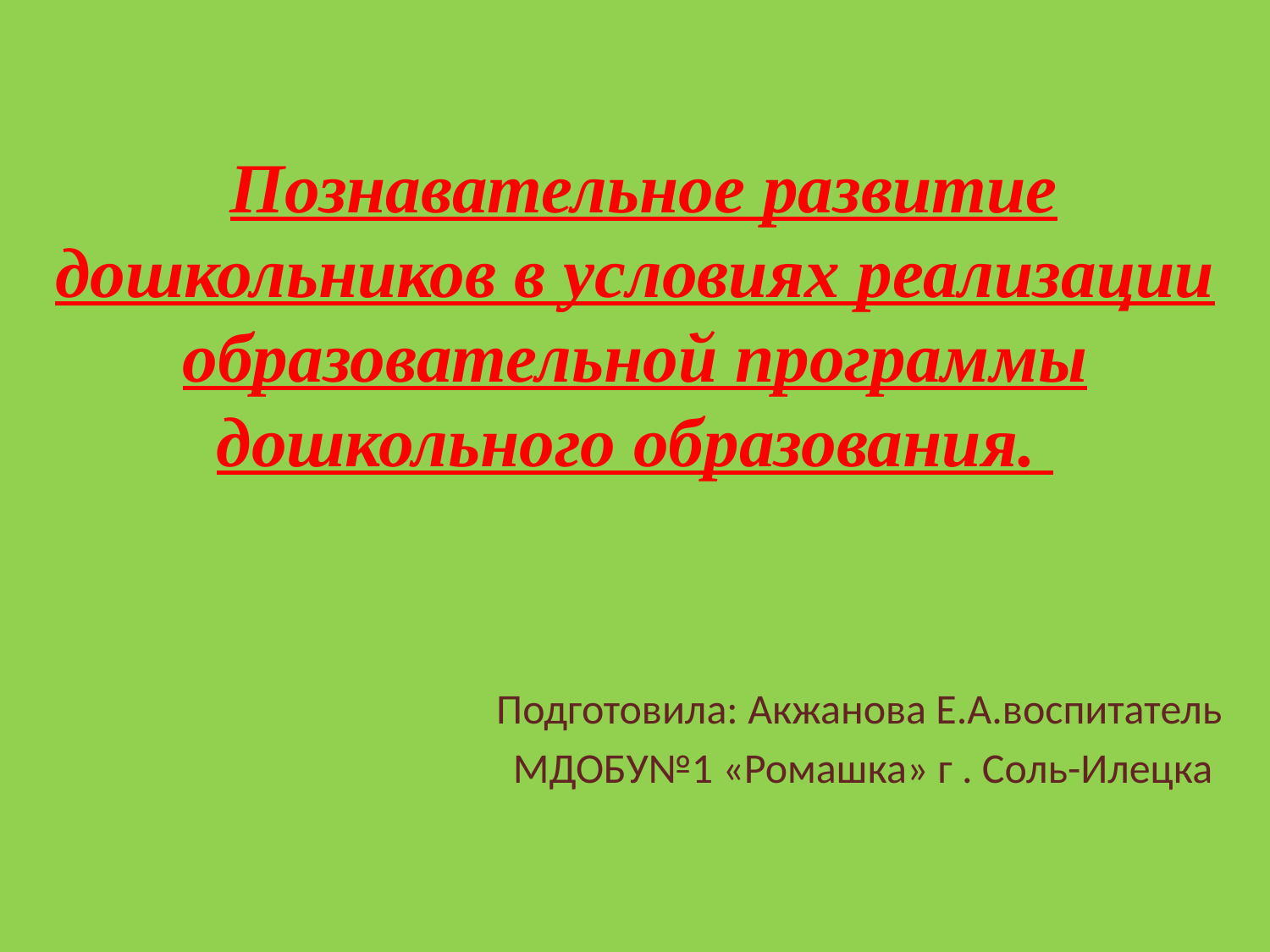

#
 Познавательное развитие дошкольников в условиях реализации образовательной программы дошкольного образования.

Подготовила: Акжанова Е.А.воспитатель
 МДОБУ№1 «Ромашка» г . Соль-Илецка